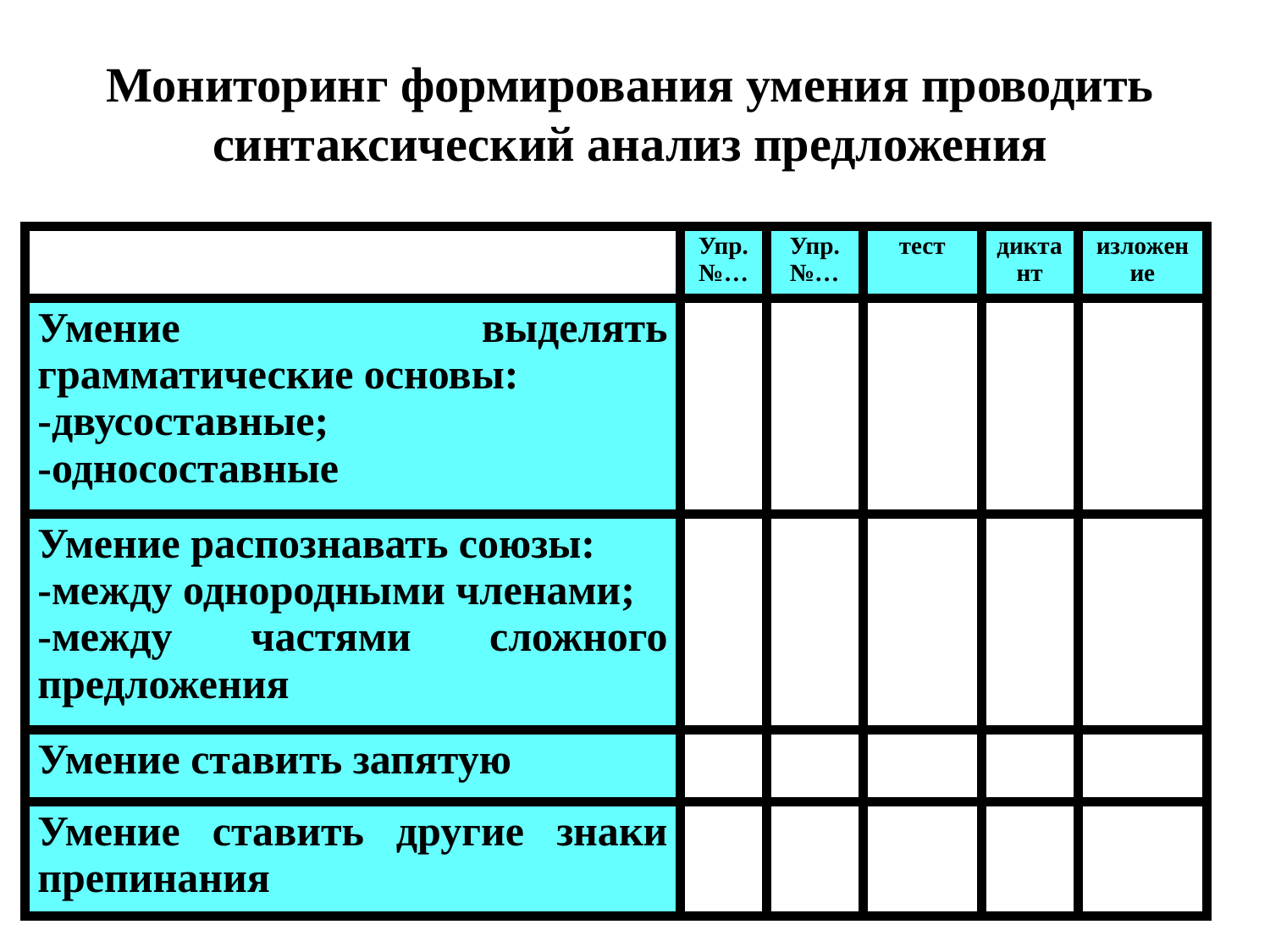

Мониторинг формирования умения проводить синтаксический анализ предложения
|  | Упр. №… | Упр. №… | тест | диктант | изложение |
| --- | --- | --- | --- | --- | --- |
| Умение выделять грамматические основы: -двусоставные; -односоставные |  |  |  |  |  |
| Умение распознавать союзы: -между однородными членами; -между частями сложного предложения |  |  |  |  |  |
| Умение ставить запятую |  |  |  |  |  |
| Умение ставить другие знаки препинания |  |  |  |  |  |